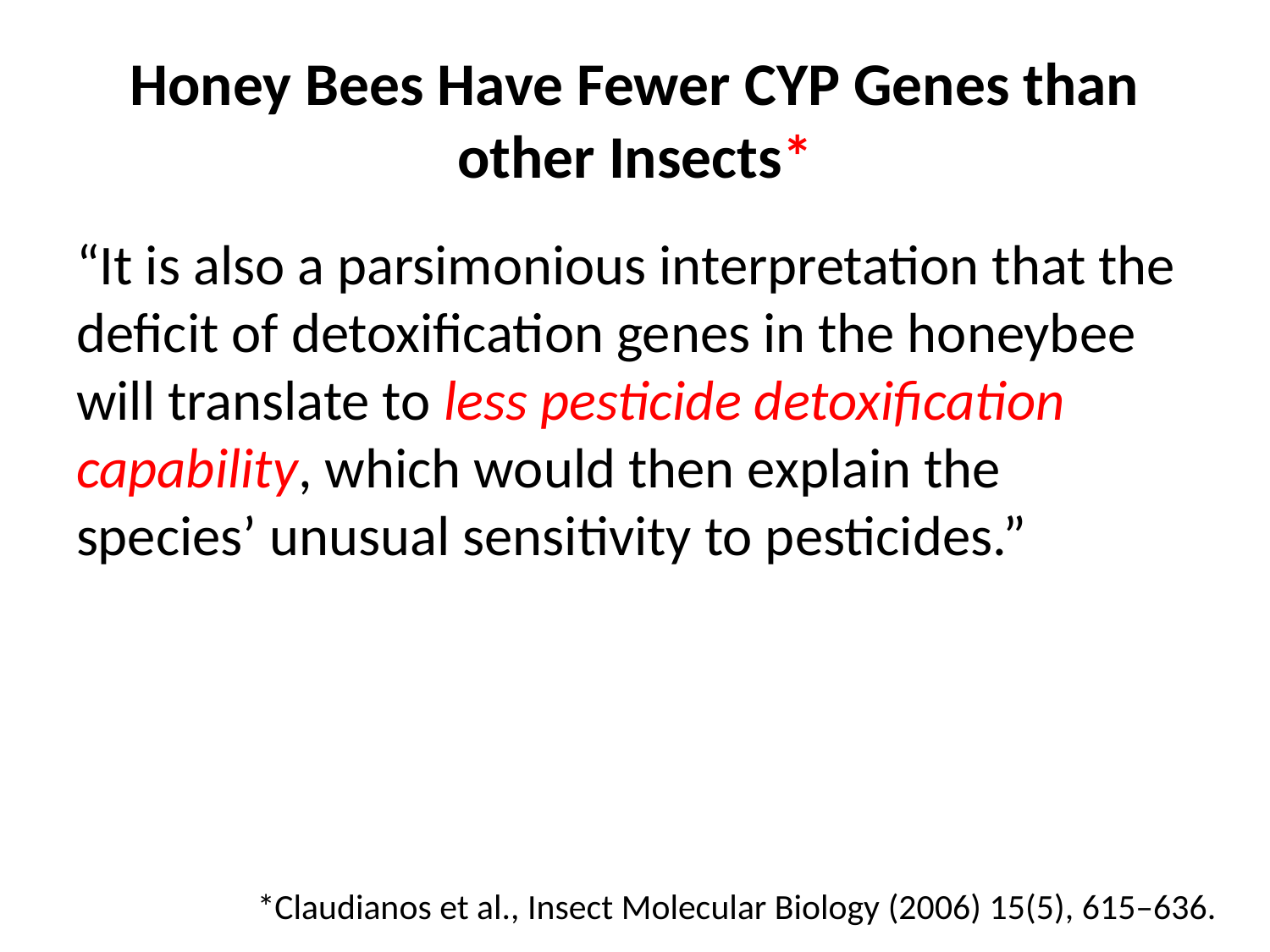

# Honey Bees Have Fewer CYP Genes than other Insects*
“It is also a parsimonious interpretation that the deficit of detoxification genes in the honeybee will translate to less pesticide detoxification capability, which would then explain the species’ unusual sensitivity to pesticides.”

*Claudianos et al., Insect Molecular Biology (2006) 15(5), 615–636.